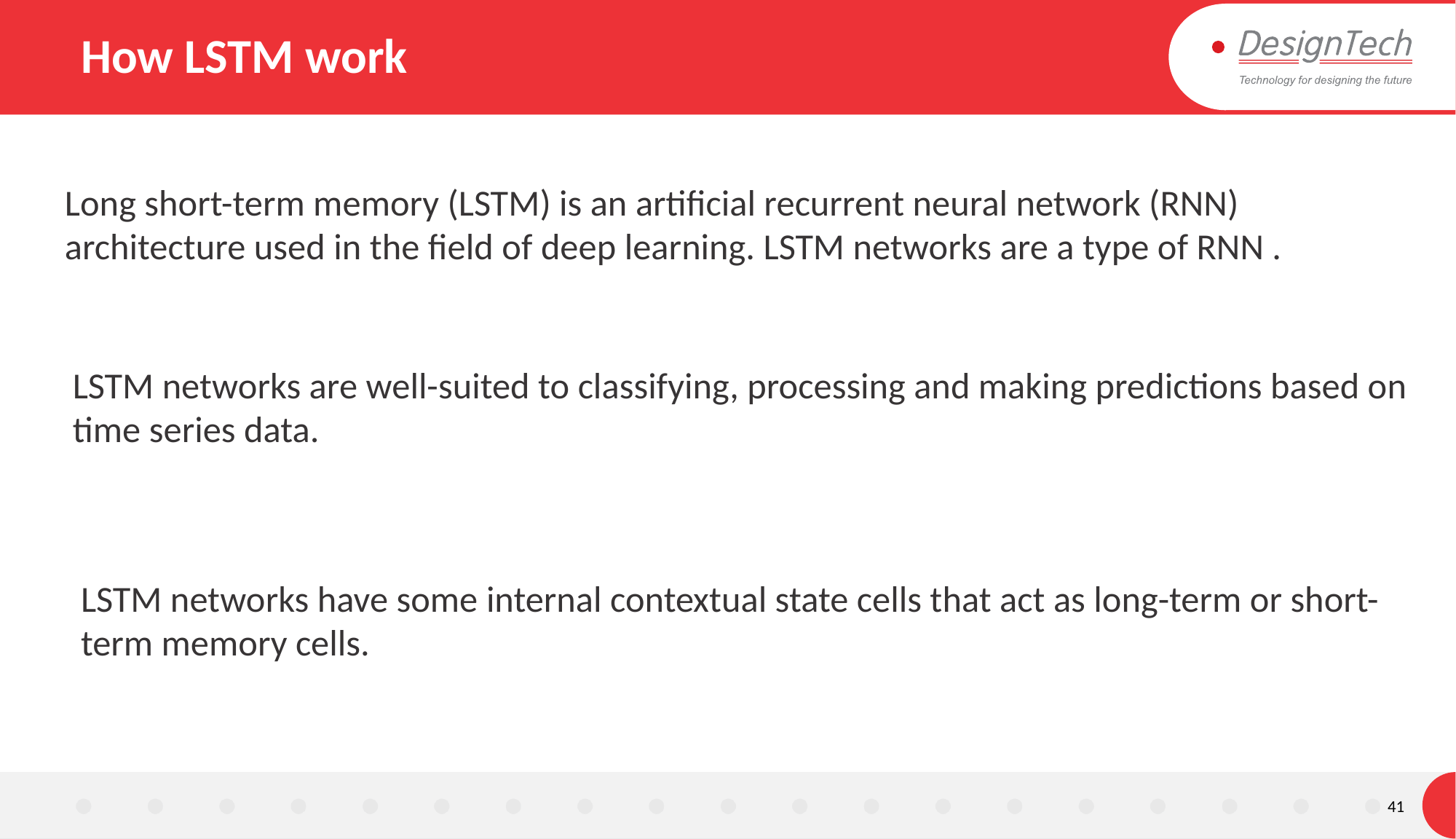

# How LSTM work
Long short-term memory (LSTM) is an artificial recurrent neural network (RNN) architecture used in the field of deep learning. LSTM networks are a type of RNN .
LSTM networks are well-suited to classifying, processing and making predictions based on time series data.
LSTM networks have some internal contextual state cells that act as long-term or short-term memory cells.
41